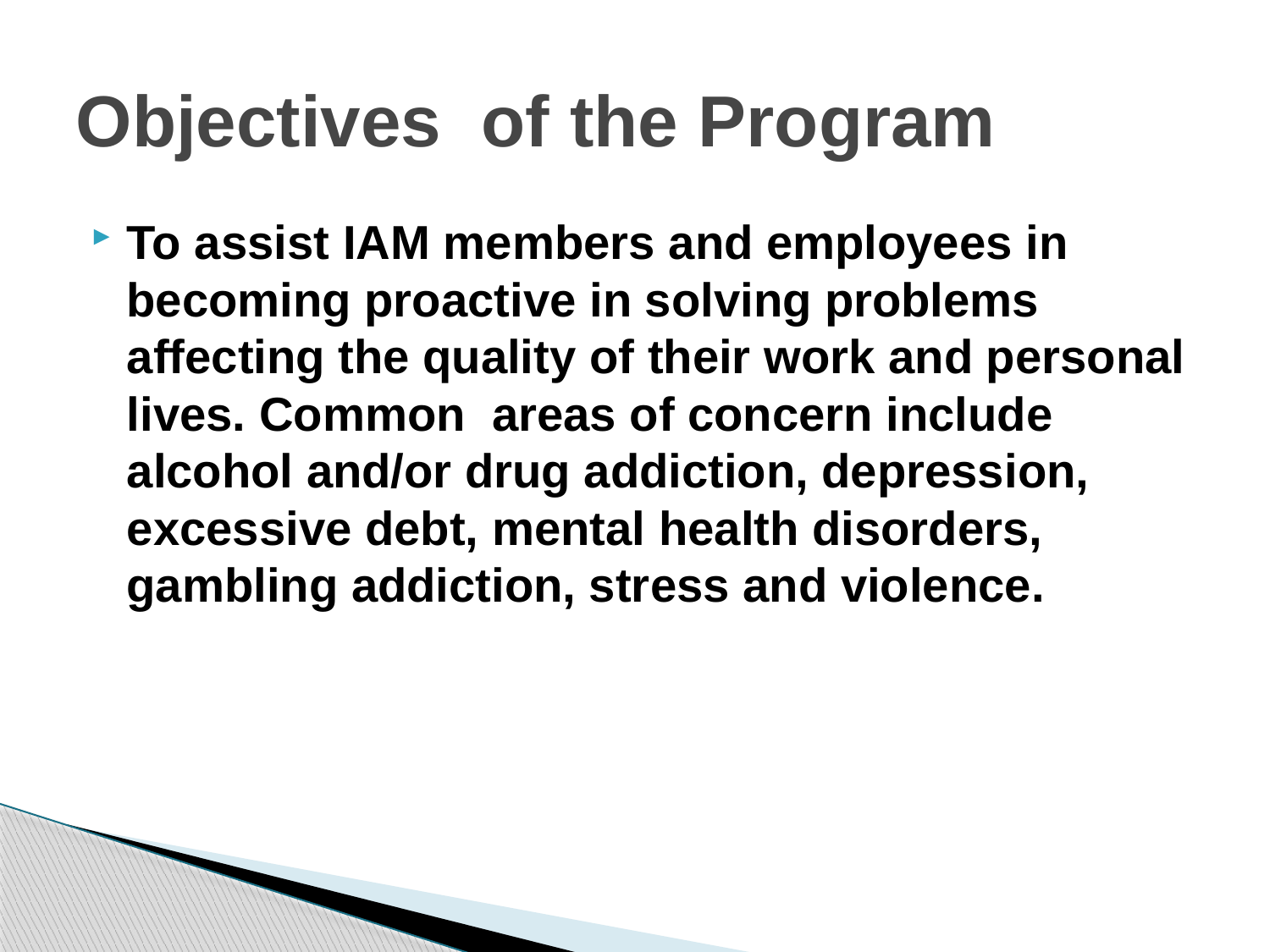

# Objectives  of the Program
To assist IAM members and employees in becoming proactive in solving problems affecting the quality of their work and personal lives. Common  areas of concern include alcohol and/or drug addiction, depression, excessive debt, mental health disorders, gambling addiction, stress and violence.